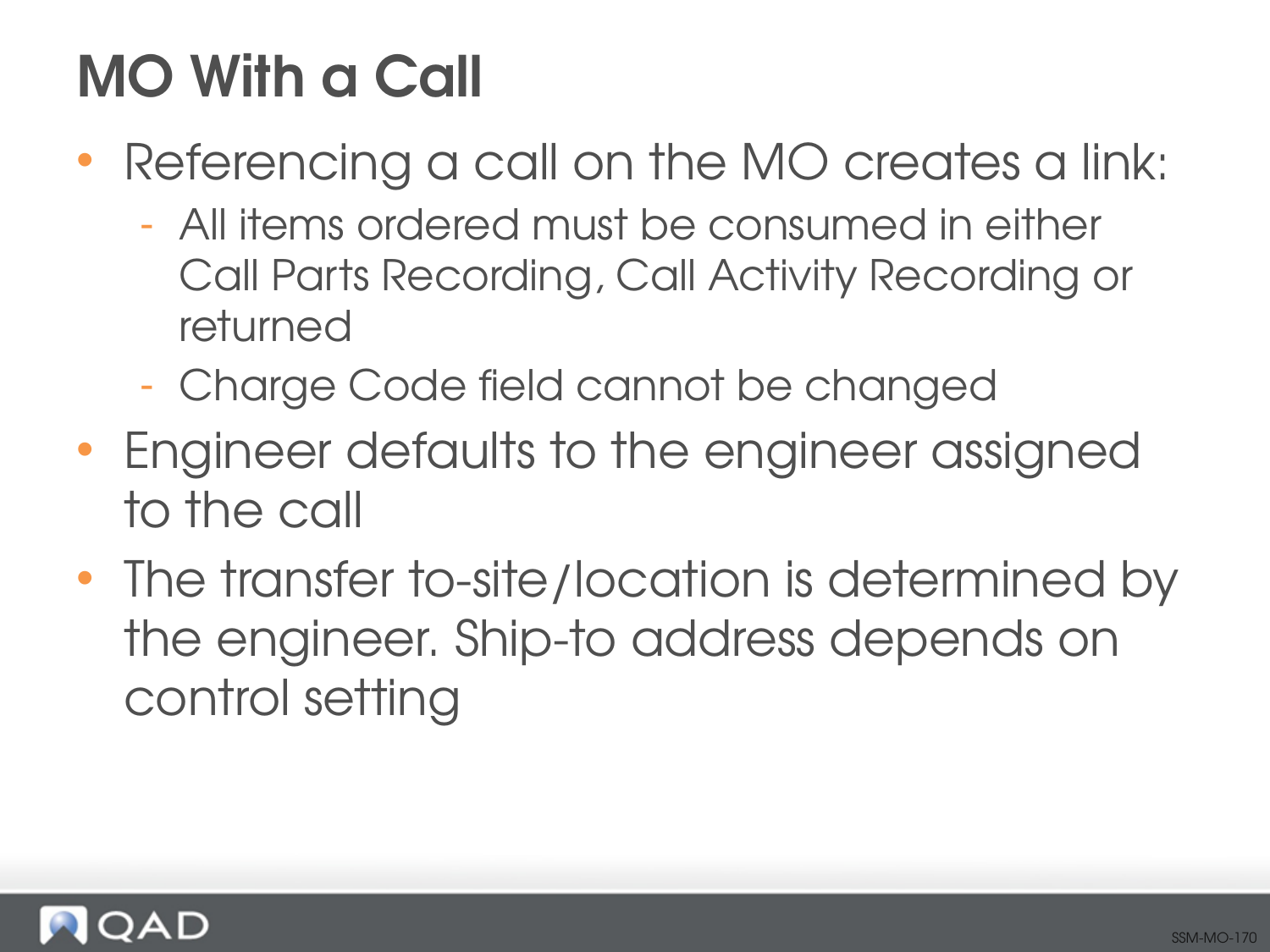

# MO With a Call
Referencing a call on the MO creates a link:
All items ordered must be consumed in either Call Parts Recording, Call Activity Recording or returned
Charge Code field cannot be changed
Engineer defaults to the engineer assigned to the call
The transfer to-site/location is determined by the engineer. Ship-to address depends on control setting

SSM-MO-170